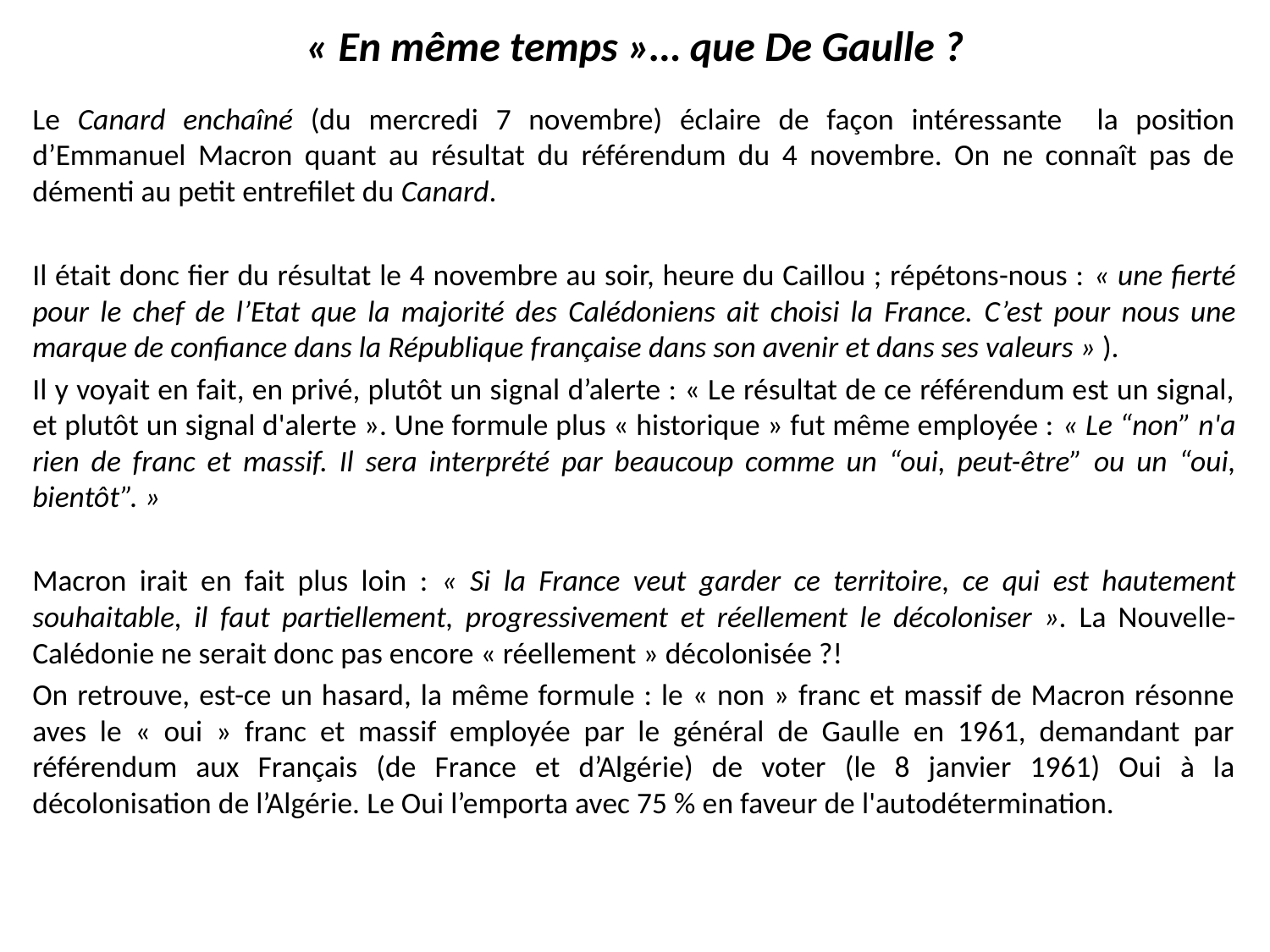

# « En même temps »… que De Gaulle ?
Le Canard enchaîné (du mercredi 7 novembre) éclaire de façon intéressante  la position d’Emmanuel Macron quant au résultat du référendum du 4 novembre. On ne connaît pas de démenti au petit entrefilet du Canard.

Il était donc fier du résultat le 4 novembre au soir, heure du Caillou ; répétons-nous : « une fierté pour le chef de l’Etat que la majorité des Calédoniens ait choisi la France. C’est pour nous une marque de confiance dans la République française dans son avenir et dans ses valeurs » ).
Il y voyait en fait, en privé, plutôt un signal d’alerte : « Le résultat de ce référendum est un signal, et plutôt un signal d'alerte ». Une formule plus « historique » fut même employée : « Le “non” n'a rien de franc et massif. Il sera interprété par beaucoup comme un “oui, peut-être” ou un “oui, bientôt”. »

Macron irait en fait plus loin : « Si la France veut garder ce territoire, ce qui est hautement souhaitable, il faut partiellement, progressivement et réellement le décoloniser ». La Nouvelle-Calédonie ne serait donc pas encore « réellement » décolonisée ?!
On retrouve, est-ce un hasard, la même formule : le « non » franc et massif de Macron résonne aves le « oui » franc et massif employée par le général de Gaulle en 1961, demandant par référendum aux Français (de France et d’Algérie) de voter (le 8 janvier 1961) Oui à la décolonisation de l’Algérie. Le Oui l’emporta avec 75 % en faveur de l'autodétermination.